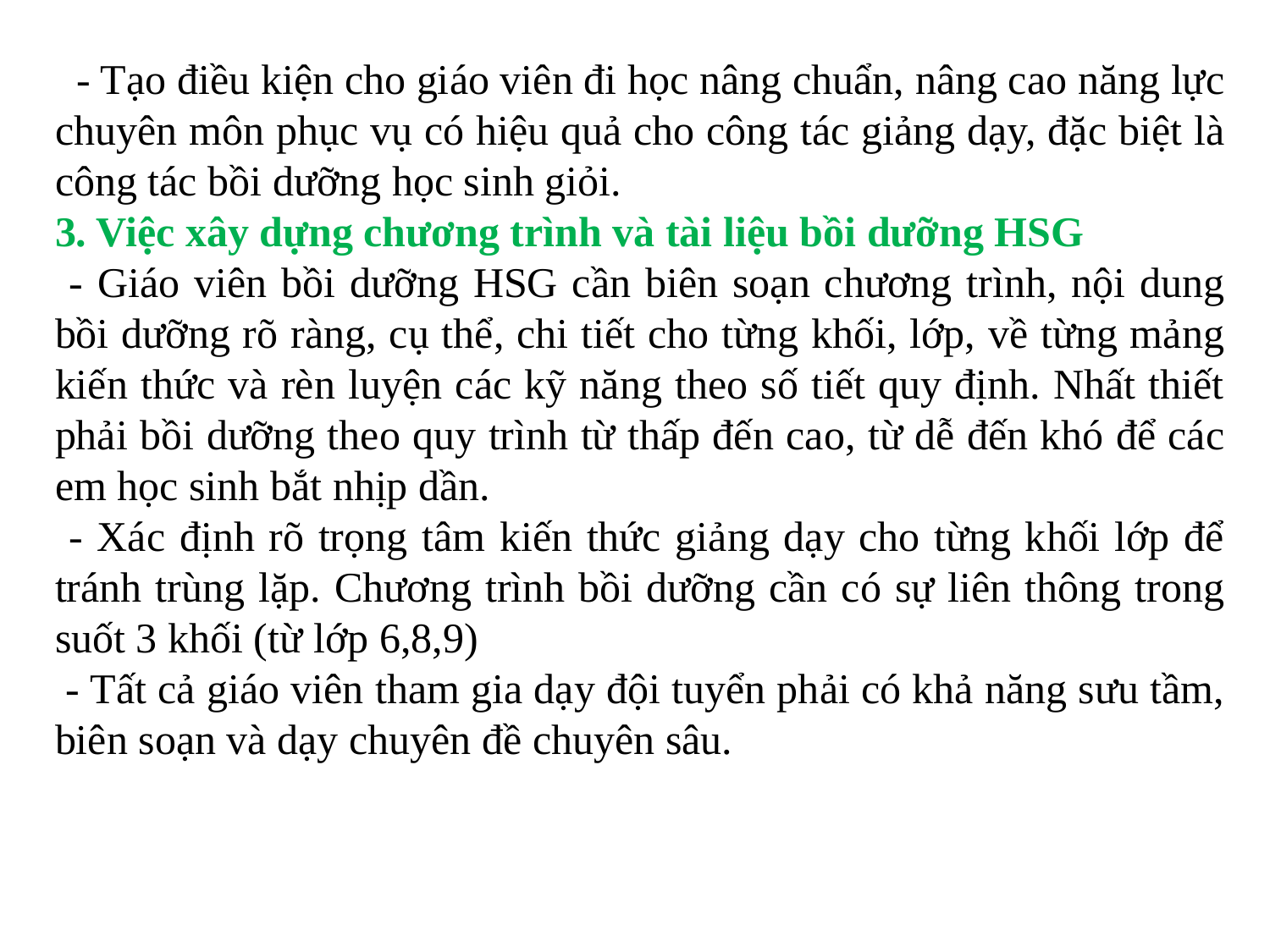

- Tạo điều kiện cho giáo viên đi học nâng chuẩn, nâng cao năng lực chuyên môn phục vụ có hiệu quả cho công tác giảng dạy, đặc biệt là công tác bồi dưỡng học sinh giỏi.
3. Việc xây dựng chương trình và tài liệu bồi dưỡng HSG
 - Giáo viên bồi dưỡng HSG cần biên soạn chương trình, nội dung bồi dưỡng rõ ràng, cụ thể, chi tiết cho từng khối, lớp, về từng mảng kiến thức và rèn luyện các kỹ năng theo số tiết quy định. Nhất thiết phải bồi dưỡng theo quy trình từ thấp đến cao, từ dễ đến khó để các em học sinh bắt nhịp dần.
 - Xác định rõ trọng tâm kiến thức giảng dạy cho từng khối lớp để tránh trùng lặp. Chương trình bồi dưỡng cần có sự liên thông trong suốt 3 khối (từ lớp 6,8,9)
 - Tất cả giáo viên tham gia dạy đội tuyển phải có khả năng sưu tầm, biên soạn và dạy chuyên đề chuyên sâu.